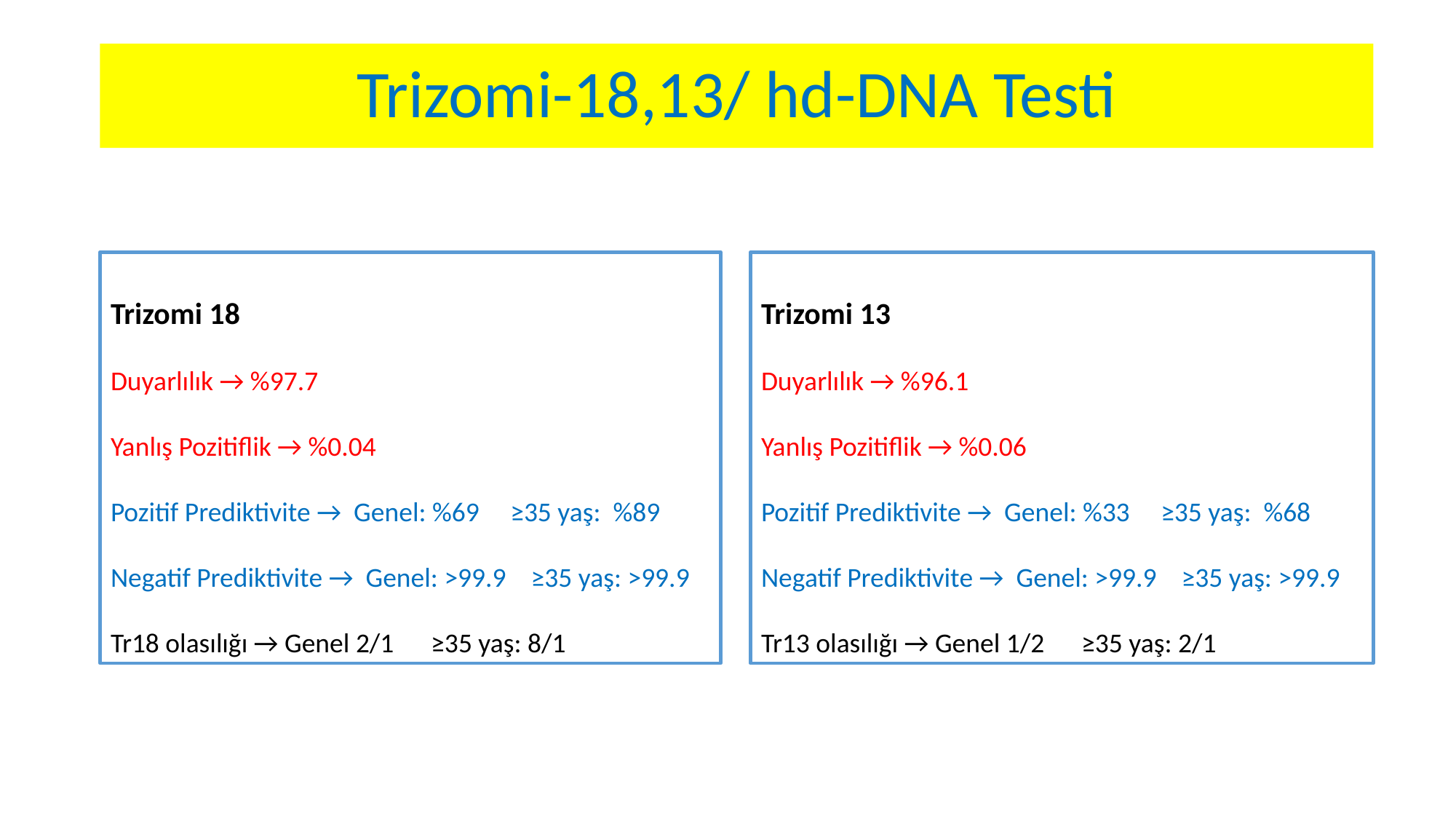

# Trizomi-18,13/ hd-DNA Testi
Trizomi 18
Duyarlılık → %97.7
Yanlış Pozitiflik → %0.04
Pozitif Prediktivite →  Genel: %69     ≥35 yaş:  %89
Negatif Prediktivite →  Genel: >99.9    ≥35 yaş: >99.9
Tr18 olasılığı → Genel 2/1      ≥35 yaş: 8/1
Trizomi 13
Duyarlılık → %96.1
Yanlış Pozitiflik → %0.06
Pozitif Prediktivite →  Genel: %33     ≥35 yaş:  %68
Negatif Prediktivite →  Genel: >99.9    ≥35 yaş: >99.9
Tr13 olasılığı → Genel 1/2      ≥35 yaş: 2/1